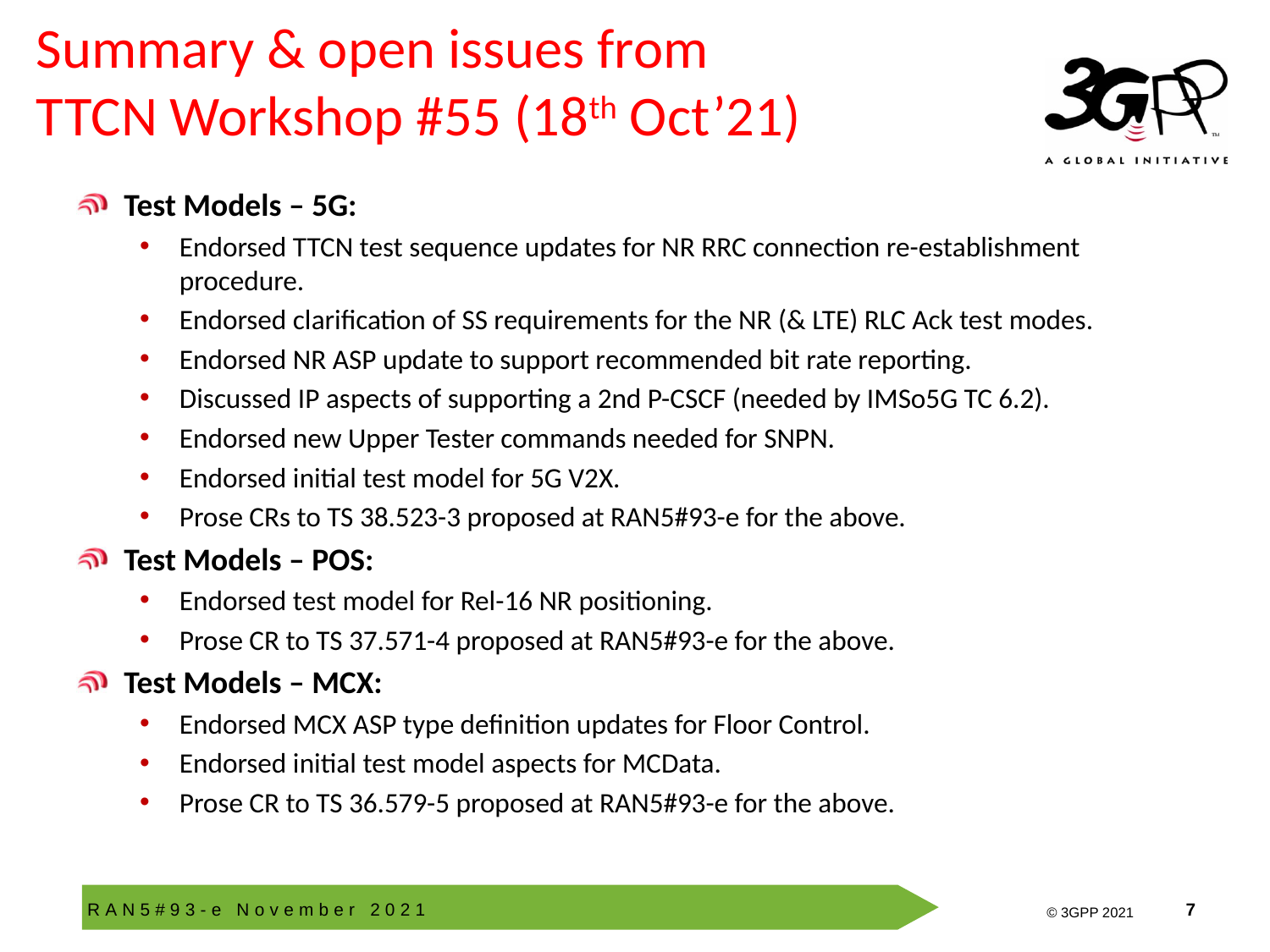

# Summary & open issues from TTCN Workshop #55 (18th Oct’21)
Test Models – 5G:
Endorsed TTCN test sequence updates for NR RRC connection re-establishment procedure.
Endorsed clarification of SS requirements for the NR (& LTE) RLC Ack test modes.
Endorsed NR ASP update to support recommended bit rate reporting.
Discussed IP aspects of supporting a 2nd P-CSCF (needed by IMSo5G TC 6.2).
Endorsed new Upper Tester commands needed for SNPN.
Endorsed initial test model for 5G V2X.
Prose CRs to TS 38.523-3 proposed at RAN5#93-e for the above.
Test Models – POS:
Endorsed test model for Rel-16 NR positioning.
Prose CR to TS 37.571-4 proposed at RAN5#93-e for the above.
Test Models – MCX:
Endorsed MCX ASP type definition updates for Floor Control.
Endorsed initial test model aspects for MCData.
Prose CR to TS 36.579-5 proposed at RAN5#93-e for the above.